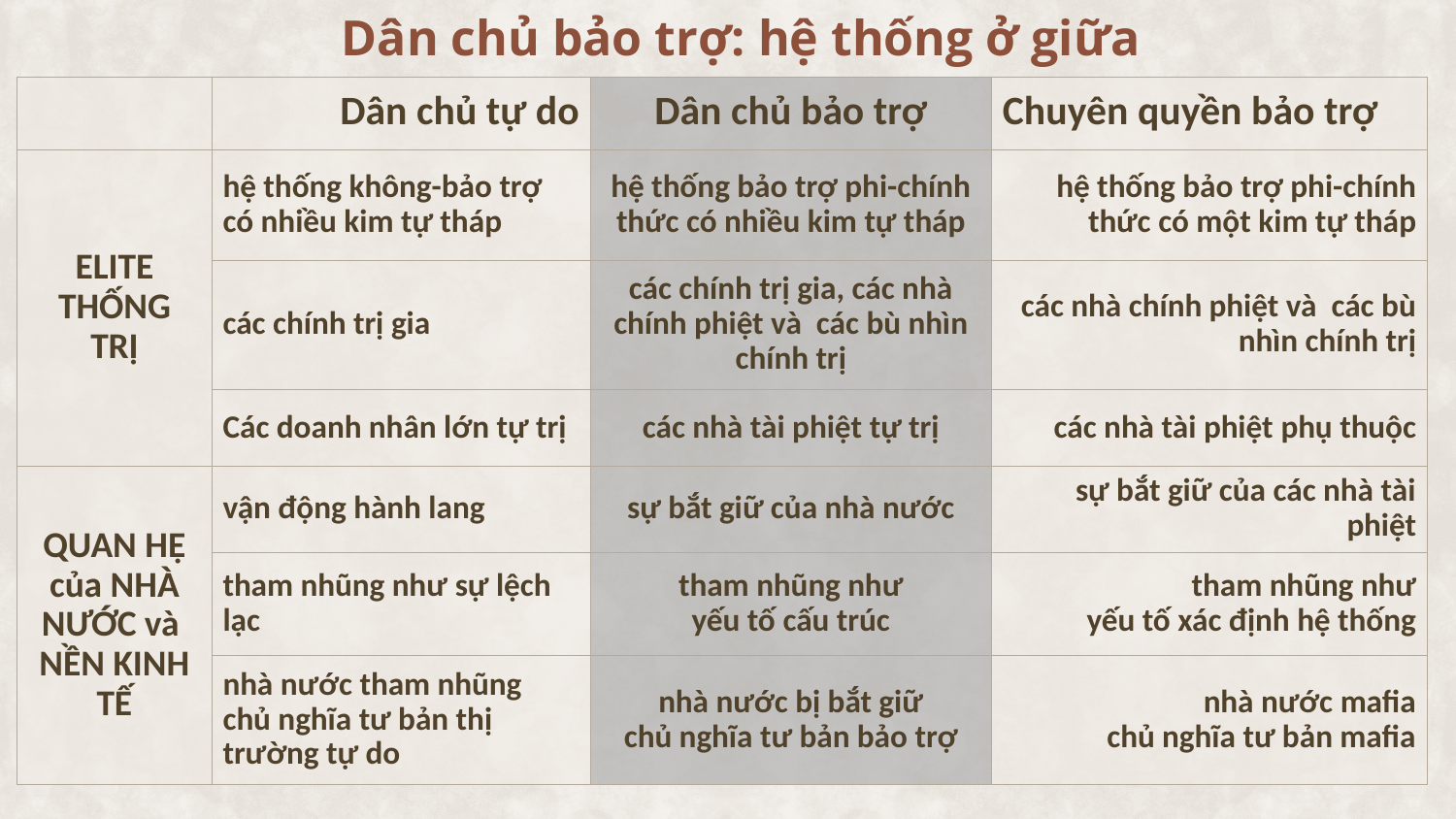

# Dân chủ bảo trợ: hệ thống ở giữa
|  | Dân chủ tự do | Dân chủ bảo trợ | Chuyên quyền bảo trợ |
| --- | --- | --- | --- |
| ELITE THỐNG TRỊ | hệ thống không-bảo trợ có nhiều kim tự tháp | hệ thống bảo trợ phi-chính thức có nhiều kim tự tháp | hệ thống bảo trợ phi-chính thức có một kim tự tháp |
|  | các chính trị gia | các chính trị gia, các nhà chính phiệt và các bù nhìn chính trị | các nhà chính phiệt và các bù nhìn chính trị |
|  | Các doanh nhân lớn tự trị | các nhà tài phiệt tự trị | các nhà tài phiệt phụ thuộc |
| QUAN HỆ của NHÀ NƯỚC và NỀN KINH TẾ | vận động hành lang | sự bắt giữ của nhà nước | sự bắt giữ của các nhà tài phiệt |
|  | tham nhũng như sự lệch lạc | tham nhũng như yếu tố cấu trúc | tham nhũng như yếu tố xác định hệ thống |
|  | nhà nước tham nhũng chủ nghĩa tư bản thị trường tự do | nhà nước bị bắt giữ chủ nghĩa tư bản bảo trợ | nhà nước mafia chủ nghĩa tư bản mafia |